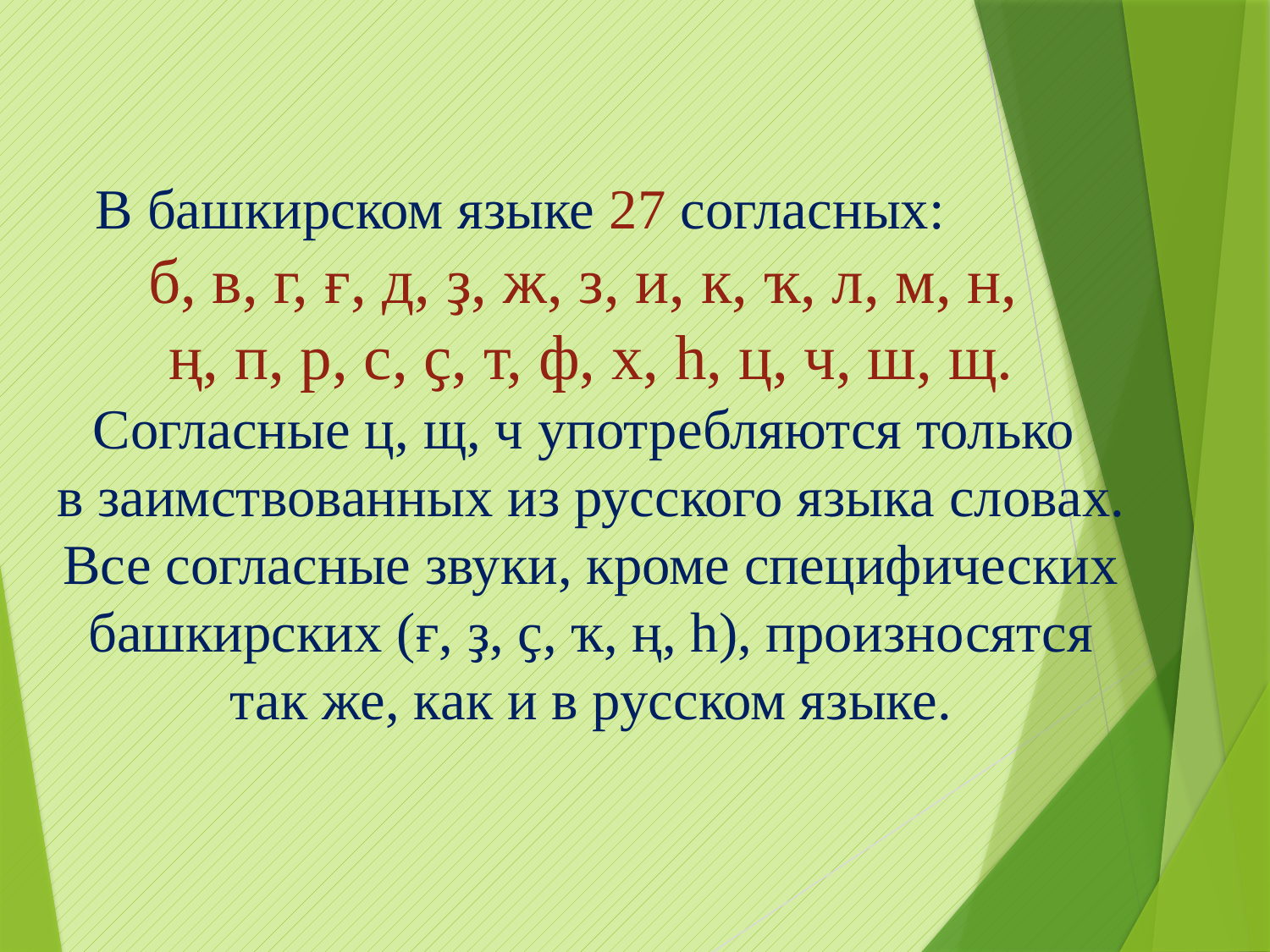

В башкирском языке 27 согласных:
б, в, г, ғ, д, ҙ, ж, з, и, к, ҡ, л, м, н,
ң, п, р, с, ҫ, т, ф, х, һ, ц, ч, ш, щ.
Согласные ц, щ, ч употребляются только
в заимствованных из русского языка словах.
Все согласные звуки, кроме специфических башкирских (ғ, ҙ, ҫ, ҡ, ң, һ), произносятся так же, как и в русском языке.